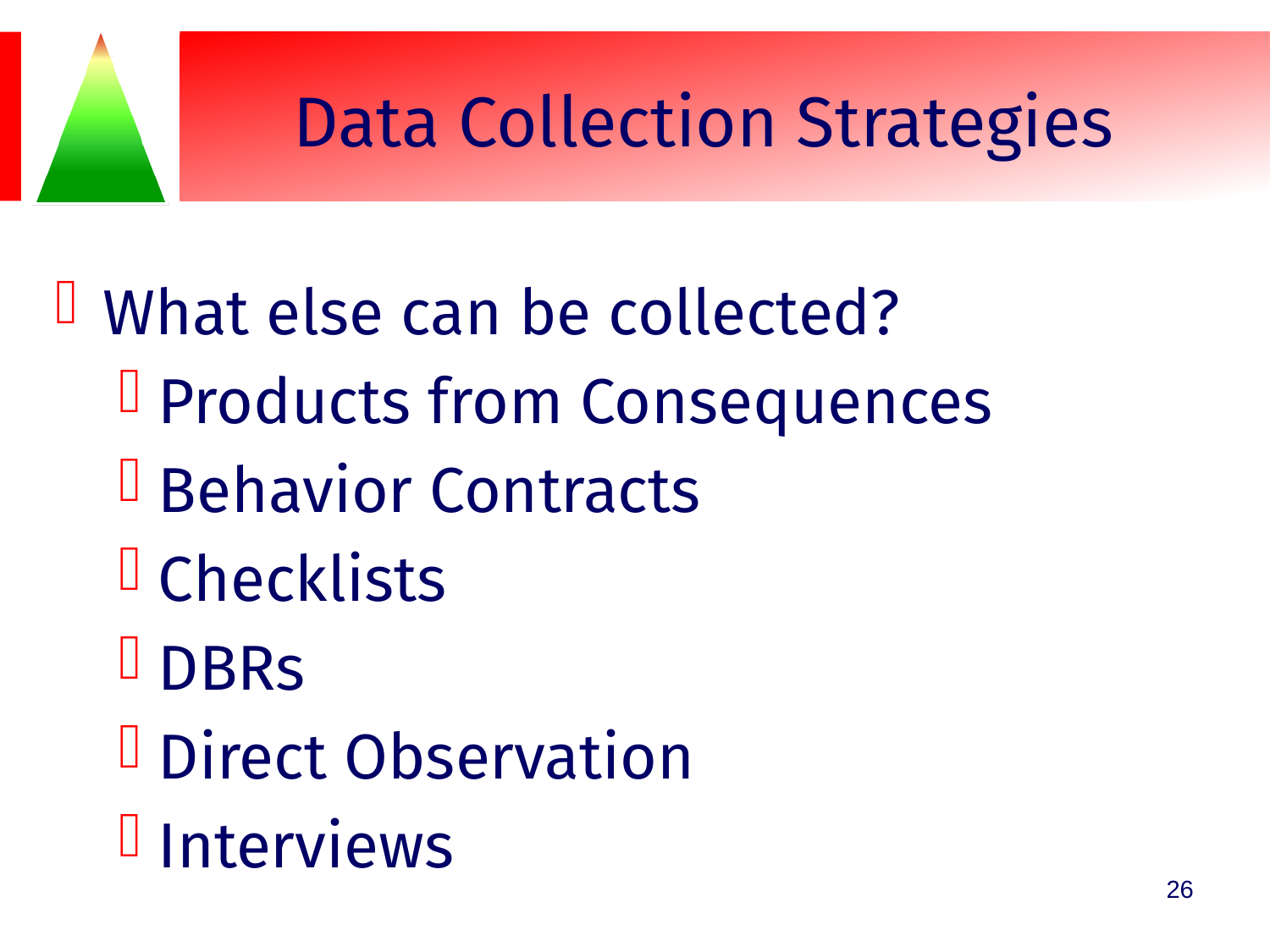

# Data Collection Strategies
What else can be collected?
Products from Consequences
Behavior Contracts
Checklists
DBRs
Direct Observation
Interviews
26